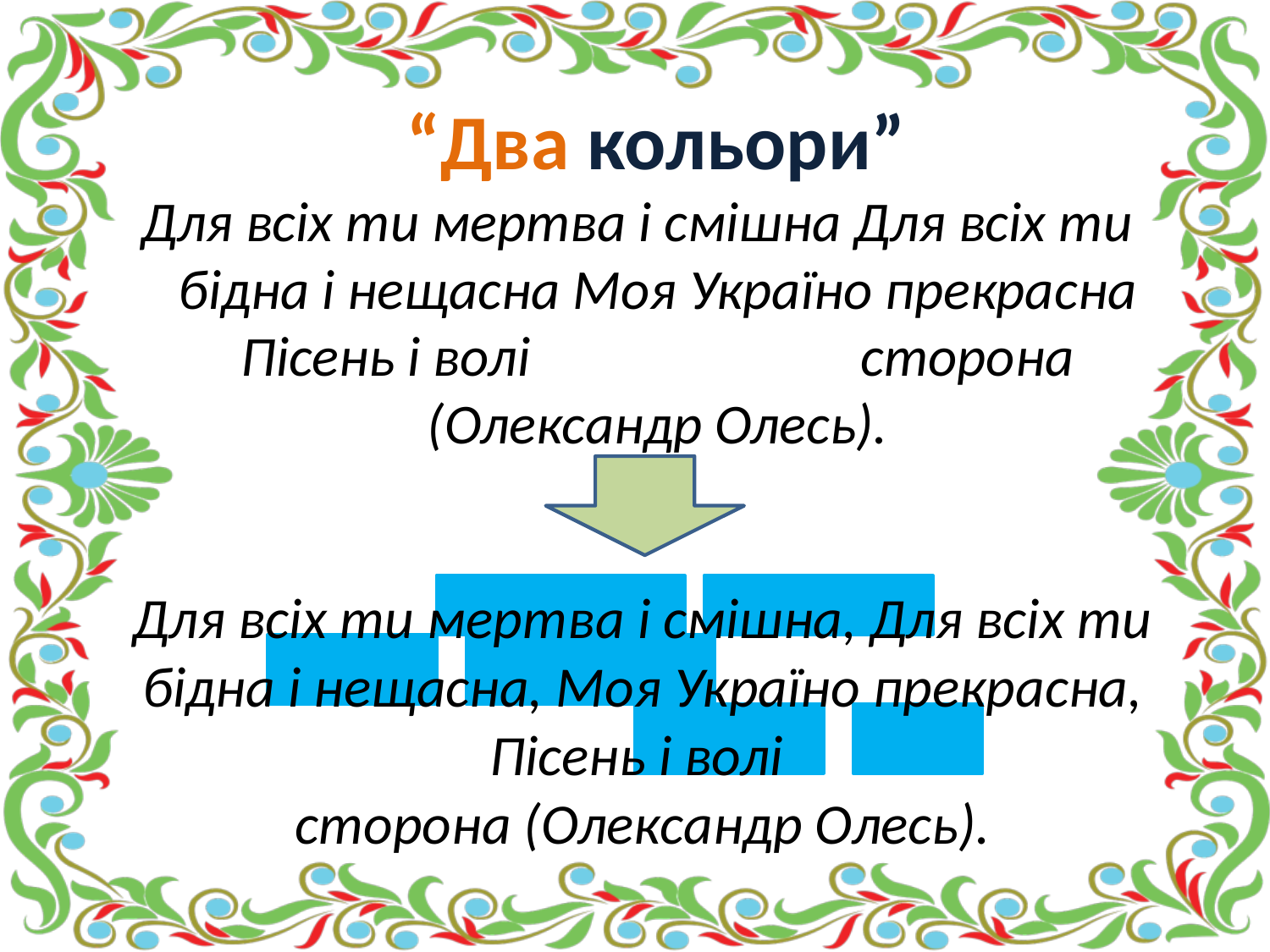

#
“Два кольори”
Для всіх ти мертва і смішна Для всіх ти бідна і нещасна Моя Україно прекрасна Пісень і волі                          сторона (Олександр Олесь).

Для всіх ти мертва і смішна, Для всіх ти бідна і нещасна, Моя Україно прекрасна, Пісень і волі
сторона (Олександр Олесь).